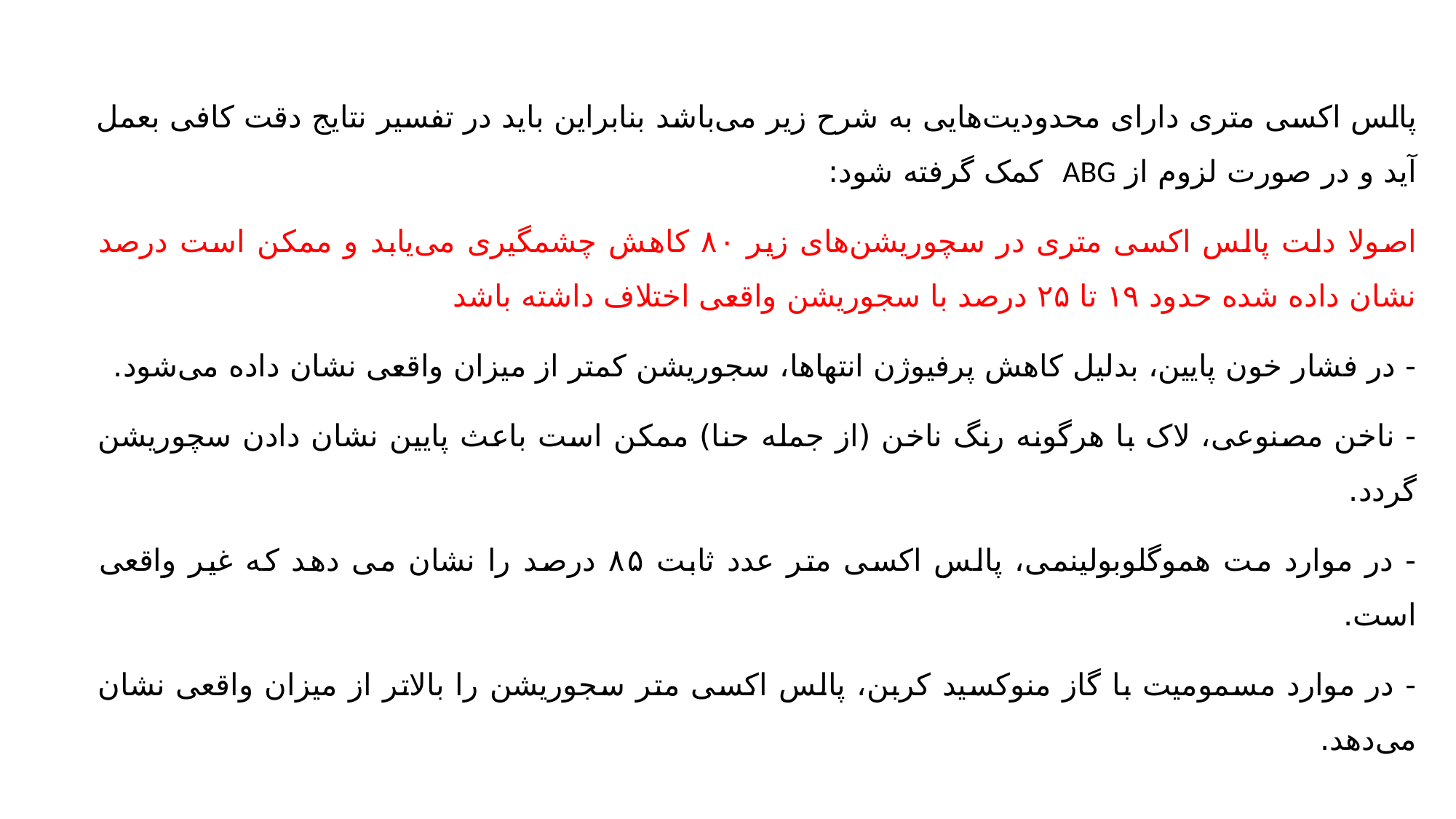

پالس اکسی متری دارای محدودیت‌هایی به شرح زیر می‌باشد بنابراین باید در تفسیر نتایج دقت کافی بعمل آید و در صورت لزوم از ABG  کمک گرفته شود:
اصولا دلت پالس اکسی متری در سچوریشن‌های زیر ۸۰ کاهش چشمگیری می‌یابد و ممکن است درصد نشان داده شده حدود ۱۹ تا ۲۵ درصد با سجوریشن واقعی اختلاف داشته باشد
- در فشار خون پایین، بدلیل کاهش پرفیوژن انتهاها، سجوریشن کمتر از میزان واقعی نشان داده می‌شود.
- ناخن مصنوعی، لاک با هرگونه رنگ ناخن (از جمله حنا) ممکن است باعث پایین نشان دادن سچوریشن گردد.
- در موارد مت هموگلوبولینمی، پالس اکسی متر عدد ثابت ۸۵ درصد را نشان می دهد که غیر واقعی است.
- در موارد مسمومیت با گاز منوکسید کربن، پالس اکسی متر سجوریشن را بالاتر از میزان واقعی نشان می‌دهد.